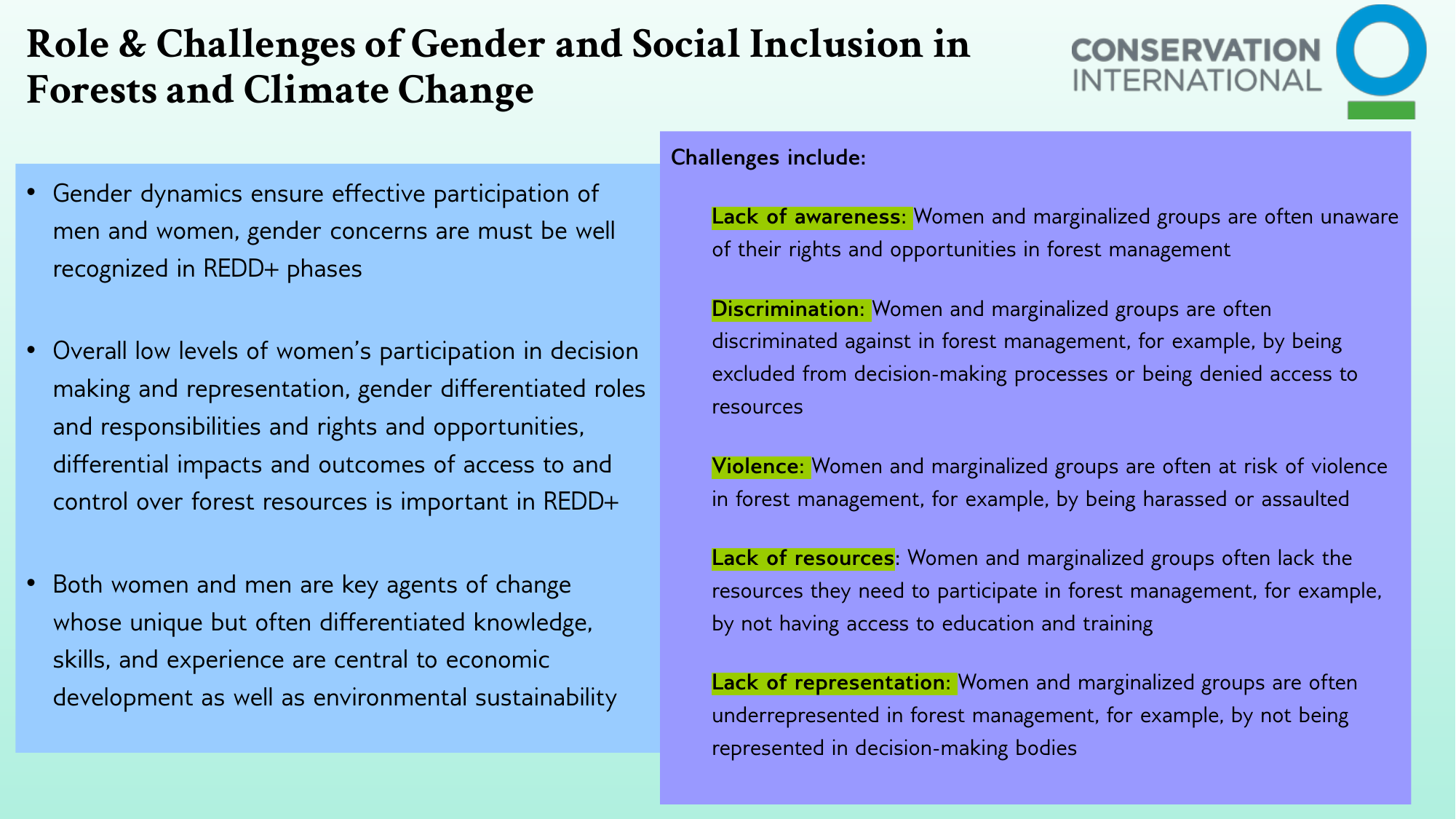

# Role & Challenges of Gender and Social Inclusion in Forests and Climate Change
Challenges include:
Lack of awareness: Women and marginalized groups are often unaware of their rights and opportunities in forest management
Discrimination: Women and marginalized groups are often discriminated against in forest management, for example, by being excluded from decision-making processes or being denied access to resources
Violence: Women and marginalized groups are often at risk of violence in forest management, for example, by being harassed or assaulted
Lack of resources: Women and marginalized groups often lack the resources they need to participate in forest management, for example, by not having access to education and training
Lack of representation: Women and marginalized groups are often underrepresented in forest management, for example, by not being represented in decision-making bodies

Gender dynamics ensure effective participation of men and women, gender concerns are must be well recognized in REDD+ phases

Overall low levels of women’s participation in decision making and representation, gender differentiated roles and responsibilities and rights and opportunities, differential impacts and outcomes of access to and control over forest resources is important in REDD+

Both women and men are key agents of change whose unique but often differentiated knowledge, skills, and experience are central to economic development as well as environmental sustainability